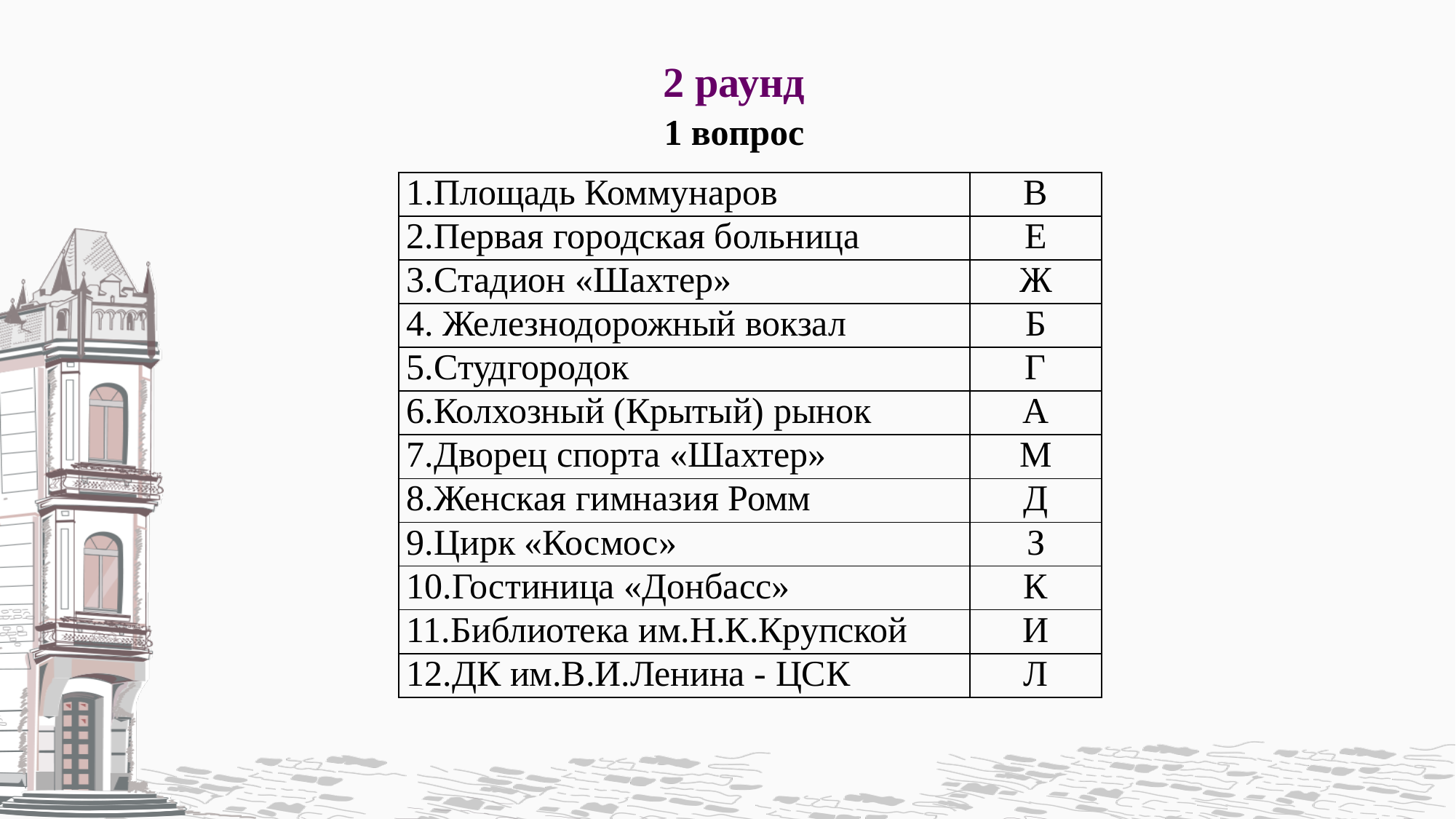

2 раунд
1 вопрос
| 1.Площадь Коммунаров | В |
| --- | --- |
| 2.Первая городская больница | Е |
| 3.Стадион «Шахтер» | Ж |
| 4. Железнодорожный вокзал | Б |
| 5.Студгородок | Г |
| 6.Колхозный (Крытый) рынок | А |
| 7.Дворец спорта «Шахтер» | М |
| 8.Женская гимназия Ромм | Д |
| 9.Цирк «Космос» | З |
| 10.Гостиница «Донбасс» | К |
| 11.Библиотека им.Н.К.Крупской | И |
| 12.ДК им.В.И.Ленина - ЦСК | Л |